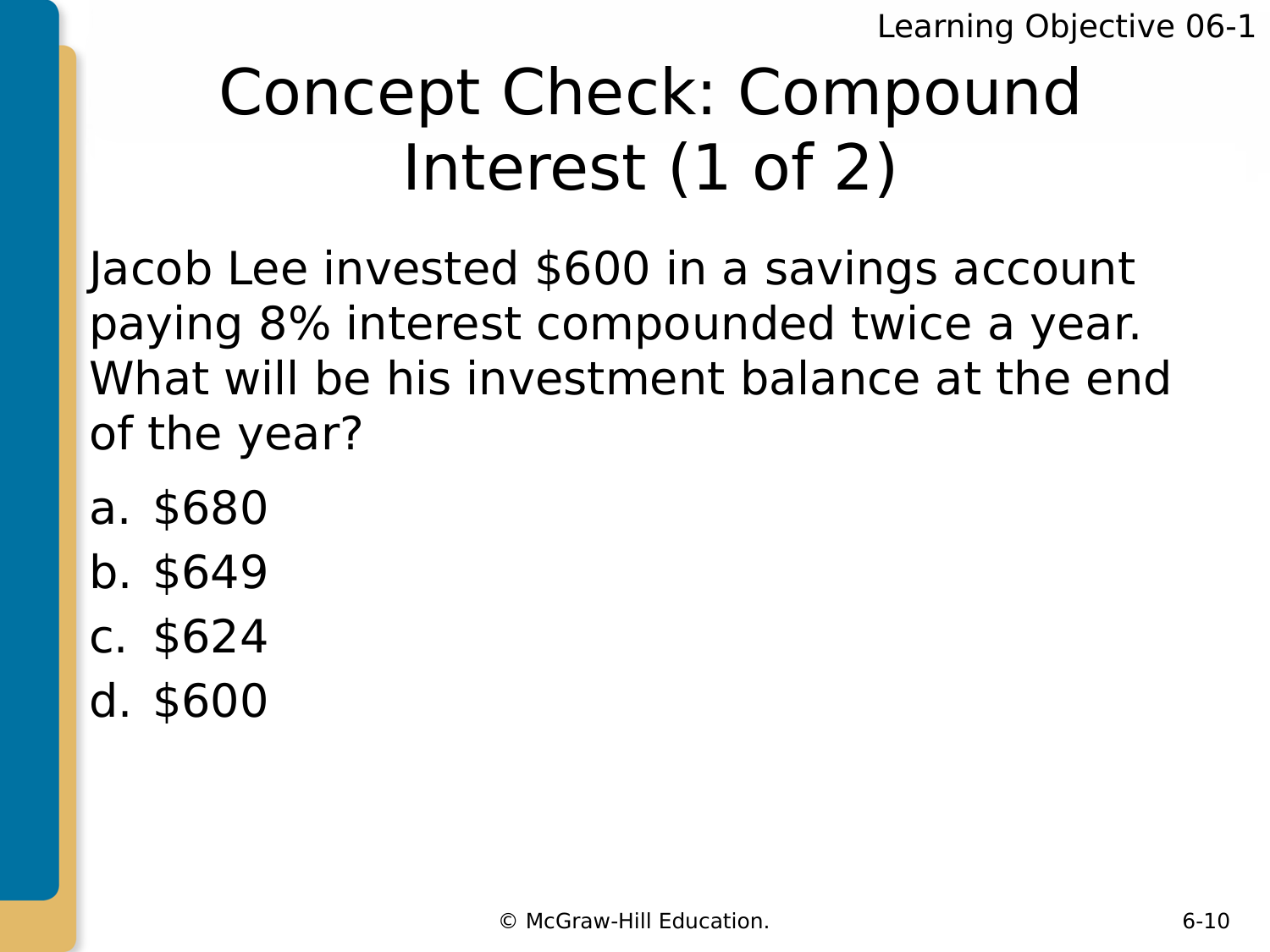

Learning Objective 06-1
# Concept Check: Compound Interest (1 of 2)
Jacob Lee invested $600 in a savings account paying 8% interest compounded twice a year. What will be his investment balance at the end of the year?
$680
$649
$624
$600